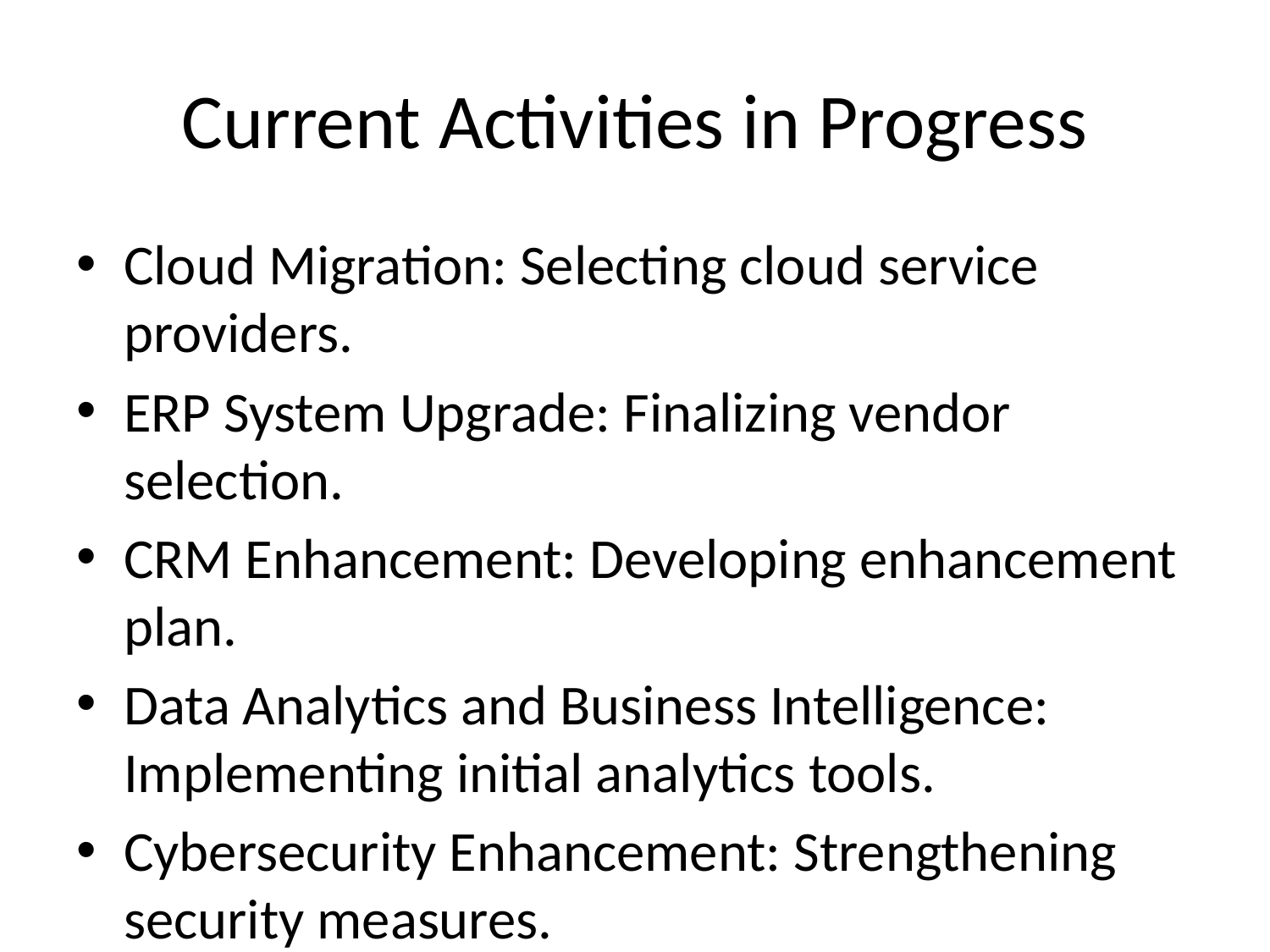

# Current Activities in Progress
Cloud Migration: Selecting cloud service providers.
ERP System Upgrade: Finalizing vendor selection.
CRM Enhancement: Developing enhancement plan.
Data Analytics and Business Intelligence: Implementing initial analytics tools.
Cybersecurity Enhancement: Strengthening security measures.
Digital Workplace Transformation: Implementing collaboration tools.